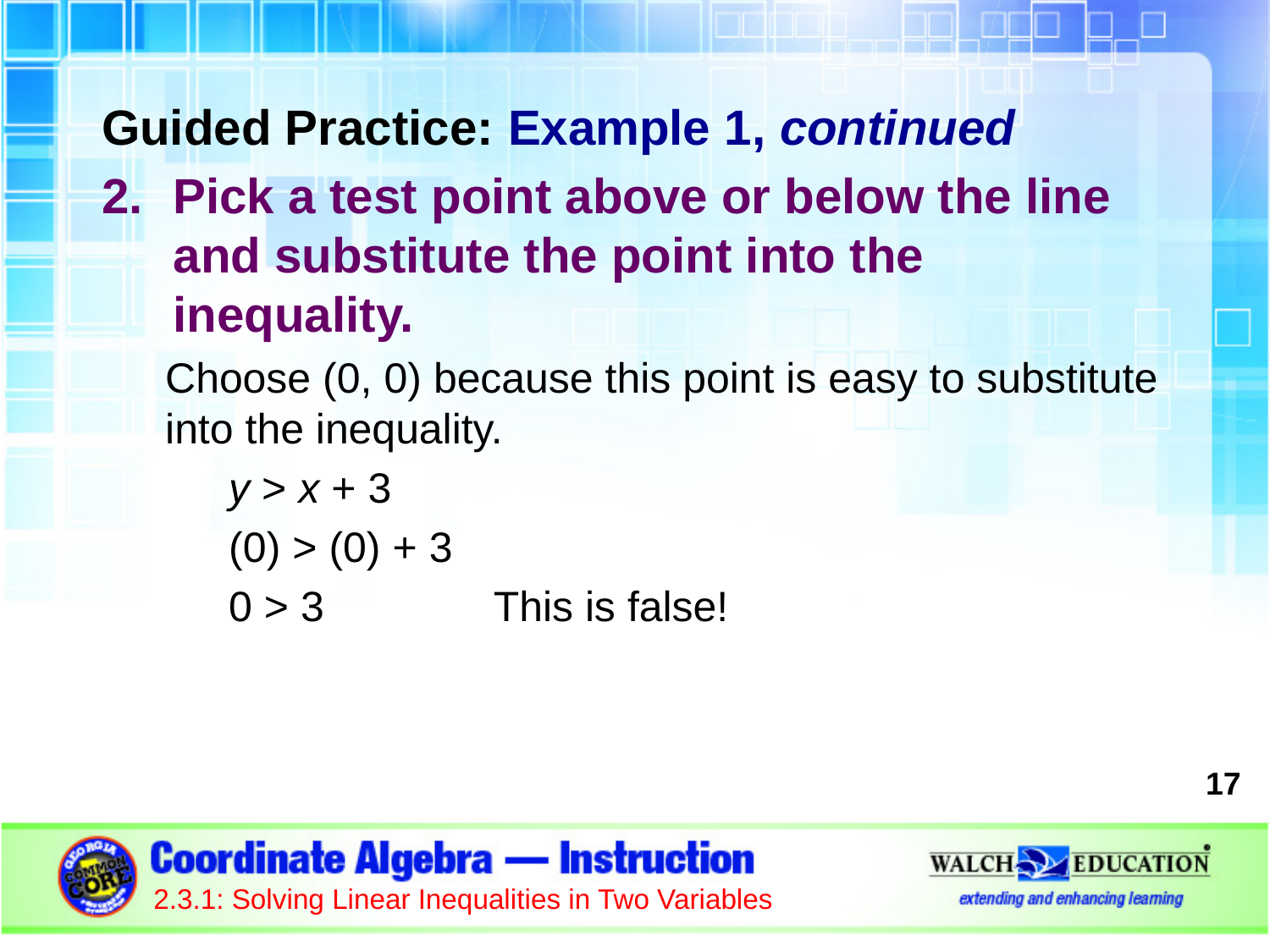

Guided Practice: Example 1, continued
Pick a test point above or below the line and substitute the point into the inequality.
Choose (0, 0) because this point is easy to substitute into the inequality.
y > x + 3
(0) > (0) + 3
0 > 3    This is false!
17
2.3.1: Solving Linear Inequalities in Two Variables